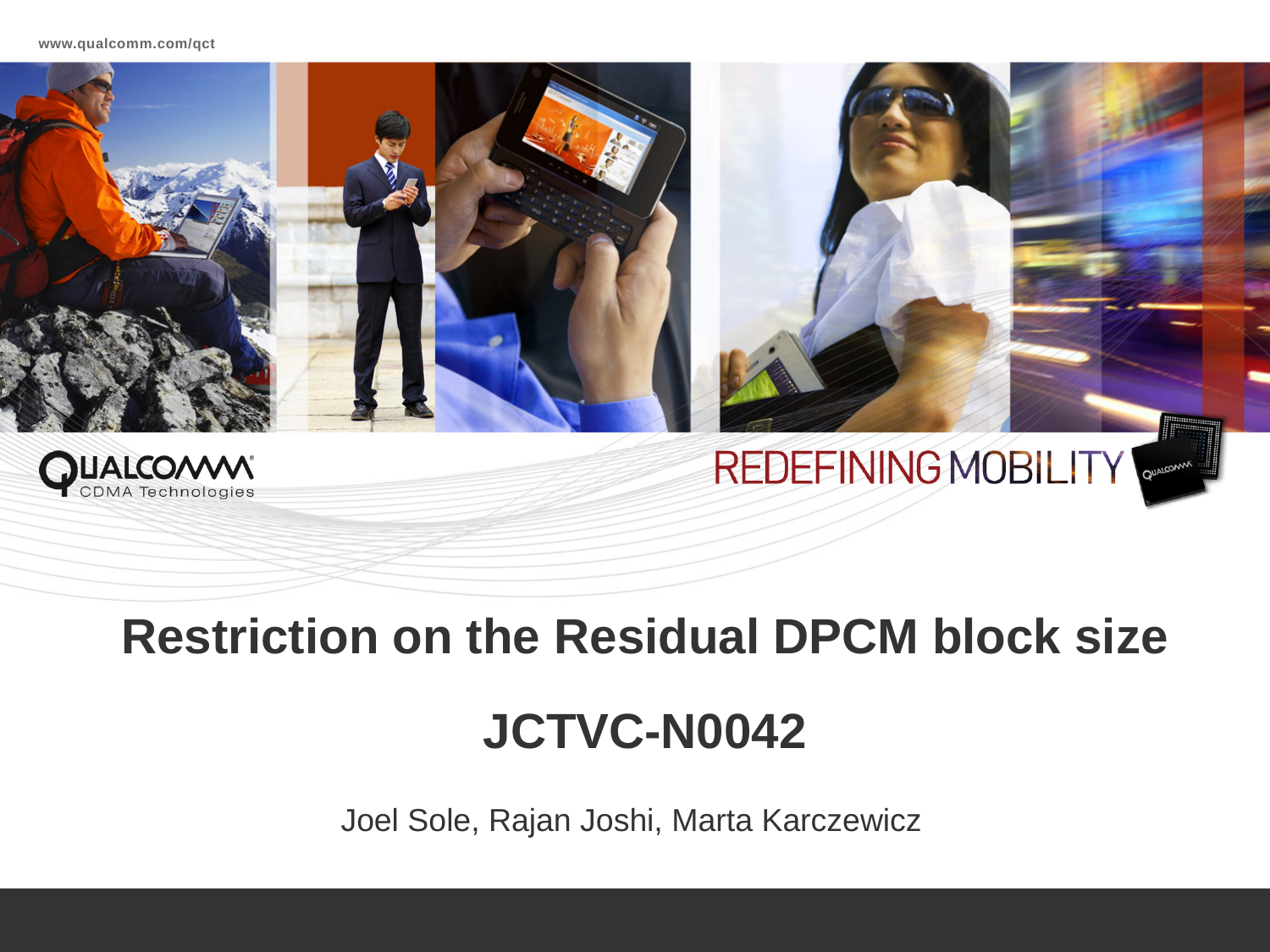

# Restriction on the Residual DPCM block size JCTVC-N0042
Joel Sole, Rajan Joshi, Marta Karczewicz